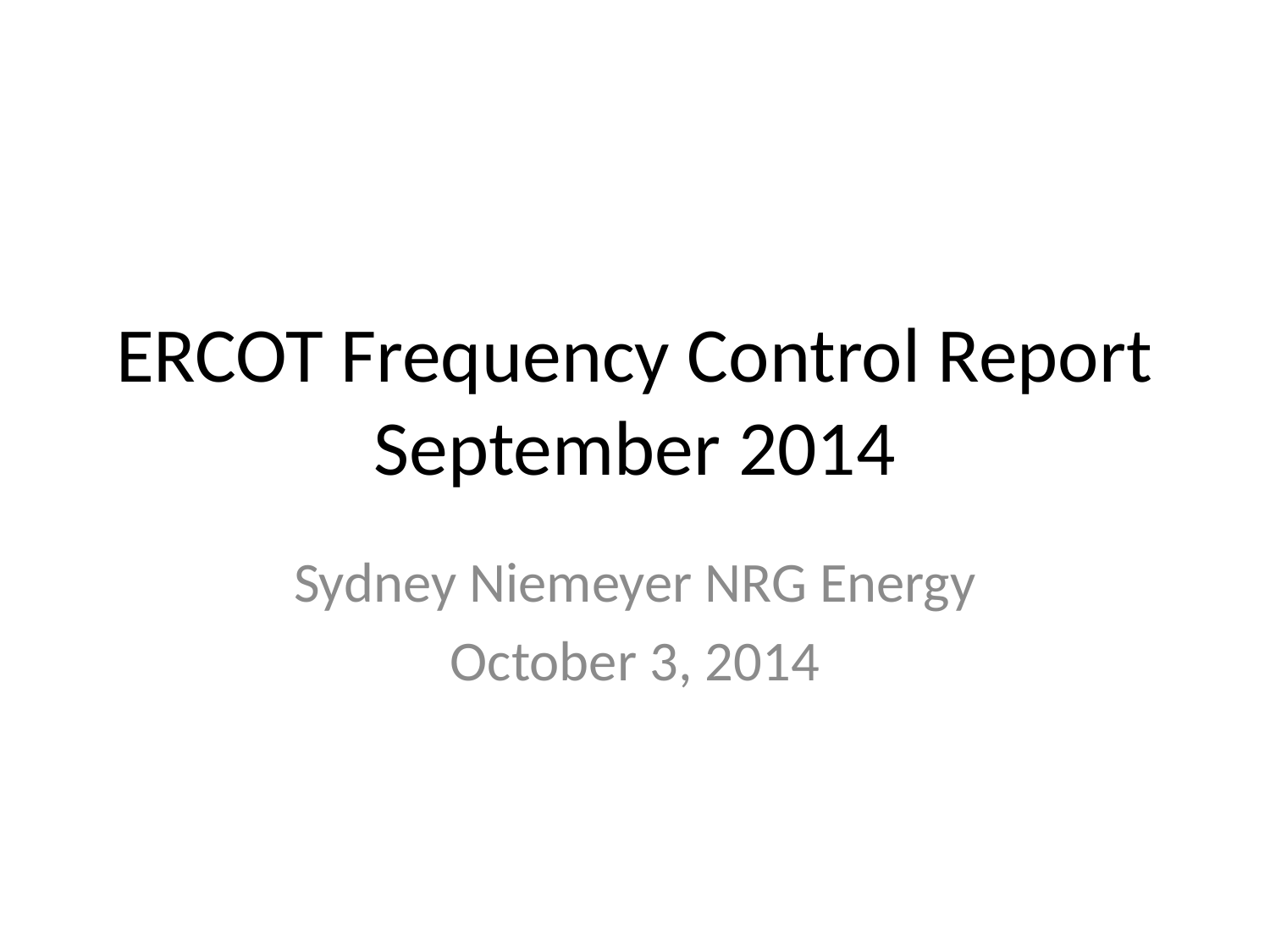

# ERCOT Frequency Control Report September 2014
Sydney Niemeyer NRG Energy
October 3, 2014